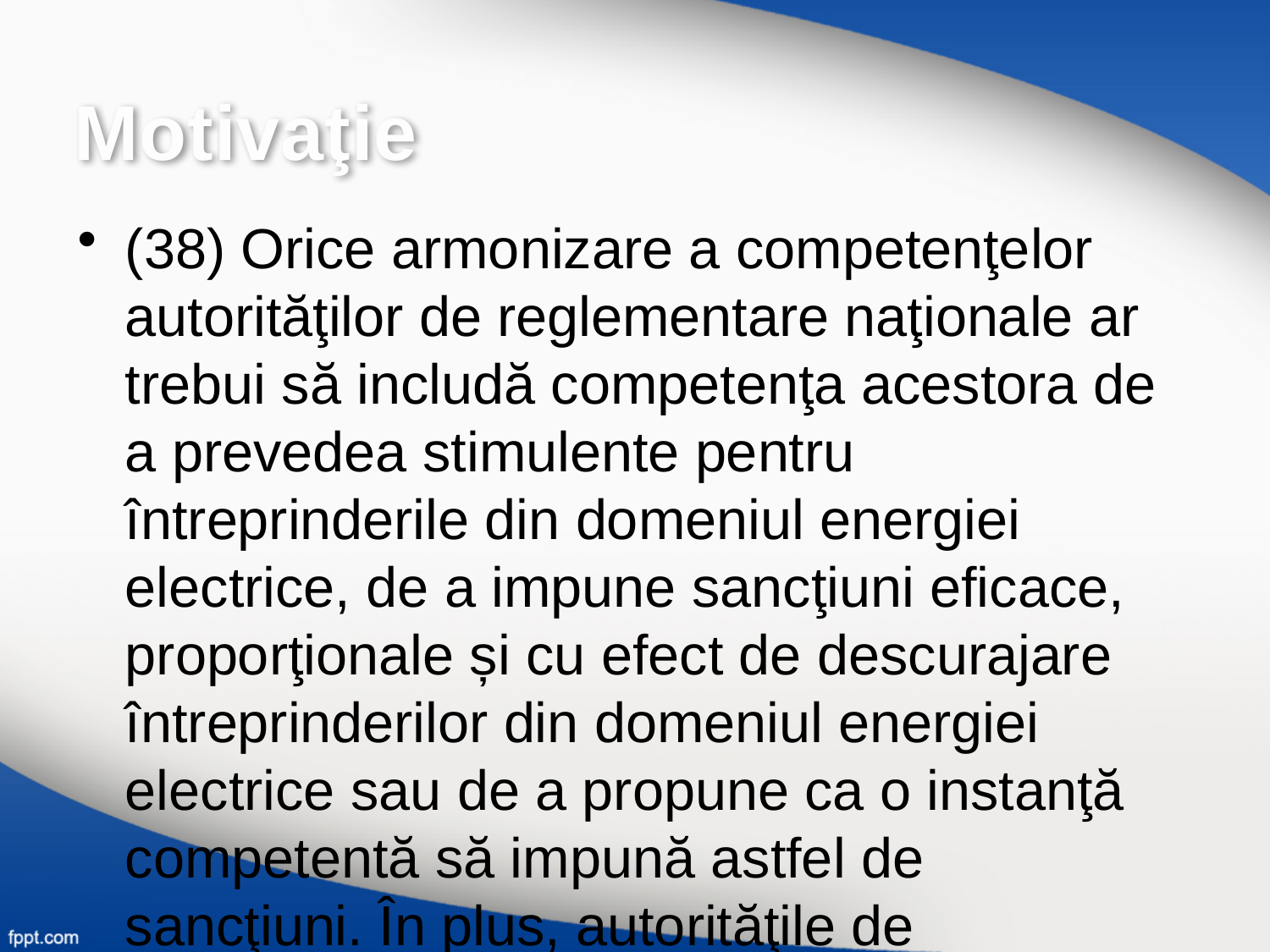

Motivaţie
(38) Orice armonizare a competenţelor autorităţilor de reglementare naţionale ar trebui să includă competenţa acestora de a prevedea stimulente pentru întreprinderile din domeniul energiei electrice, de a impune sancţiuni eficace, proporţionale și cu efect de descurajare întreprinderilor din domeniul energiei electrice sau de a propune ca o instanţă competentă să impună astfel de sancţiuni. În plus, autorităţile de reglementare ar trebui să aibă competenţa de a solicita informaţii relevante din partea întreprinderilor, de a întreprinde investigaţii adecvate și suficiente, precum și de a soluţiona litigii.